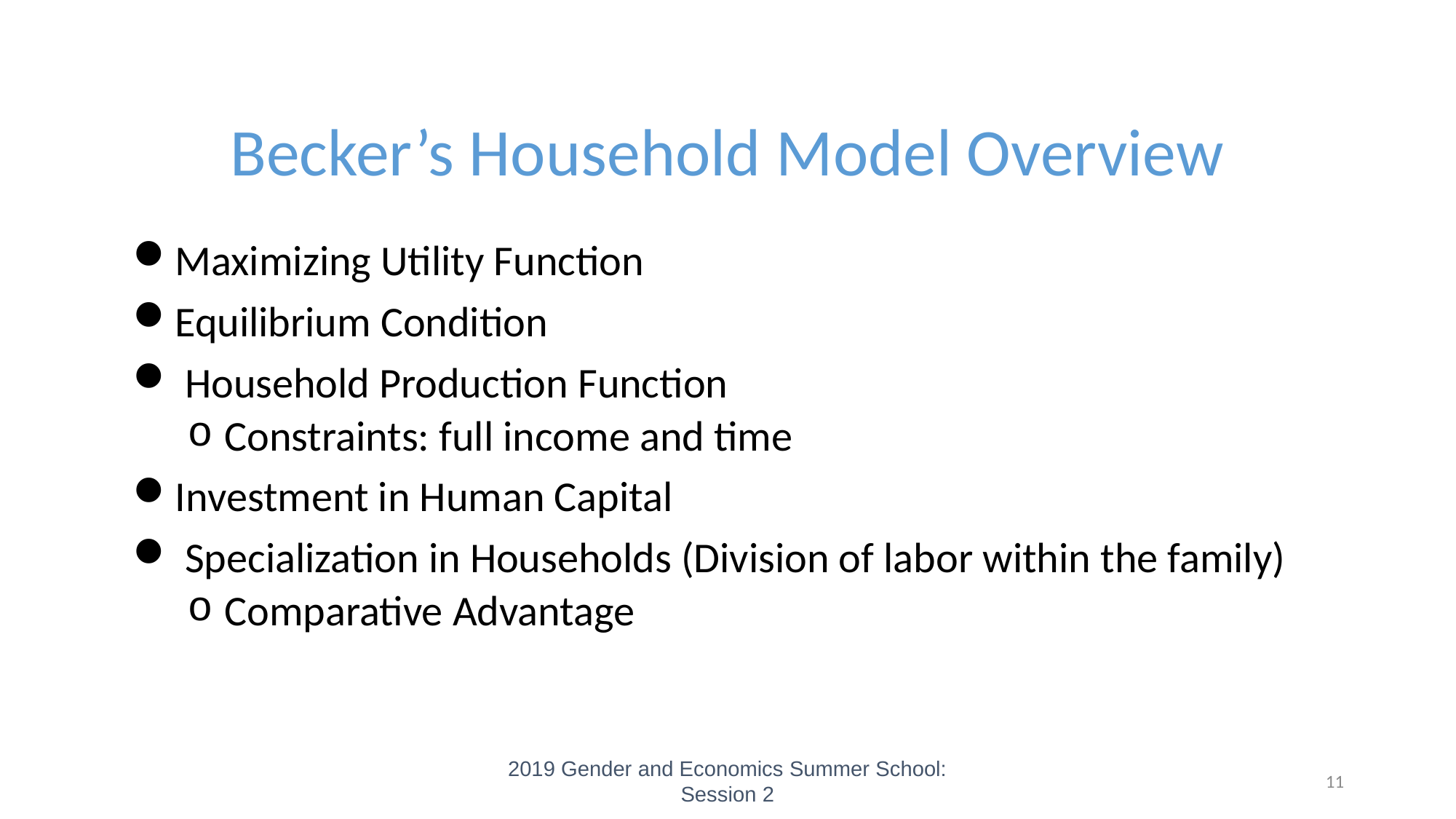

# Becker’s Household Model Overview
Maximizing Utility Function
Equilibrium Condition
 Household Production Function
 Constraints: full income and time
Investment in Human Capital
 Specialization in Households (Division of labor within the family)
 Comparative Advantage

2019 Gender and Economics Summer School: Session 2
11